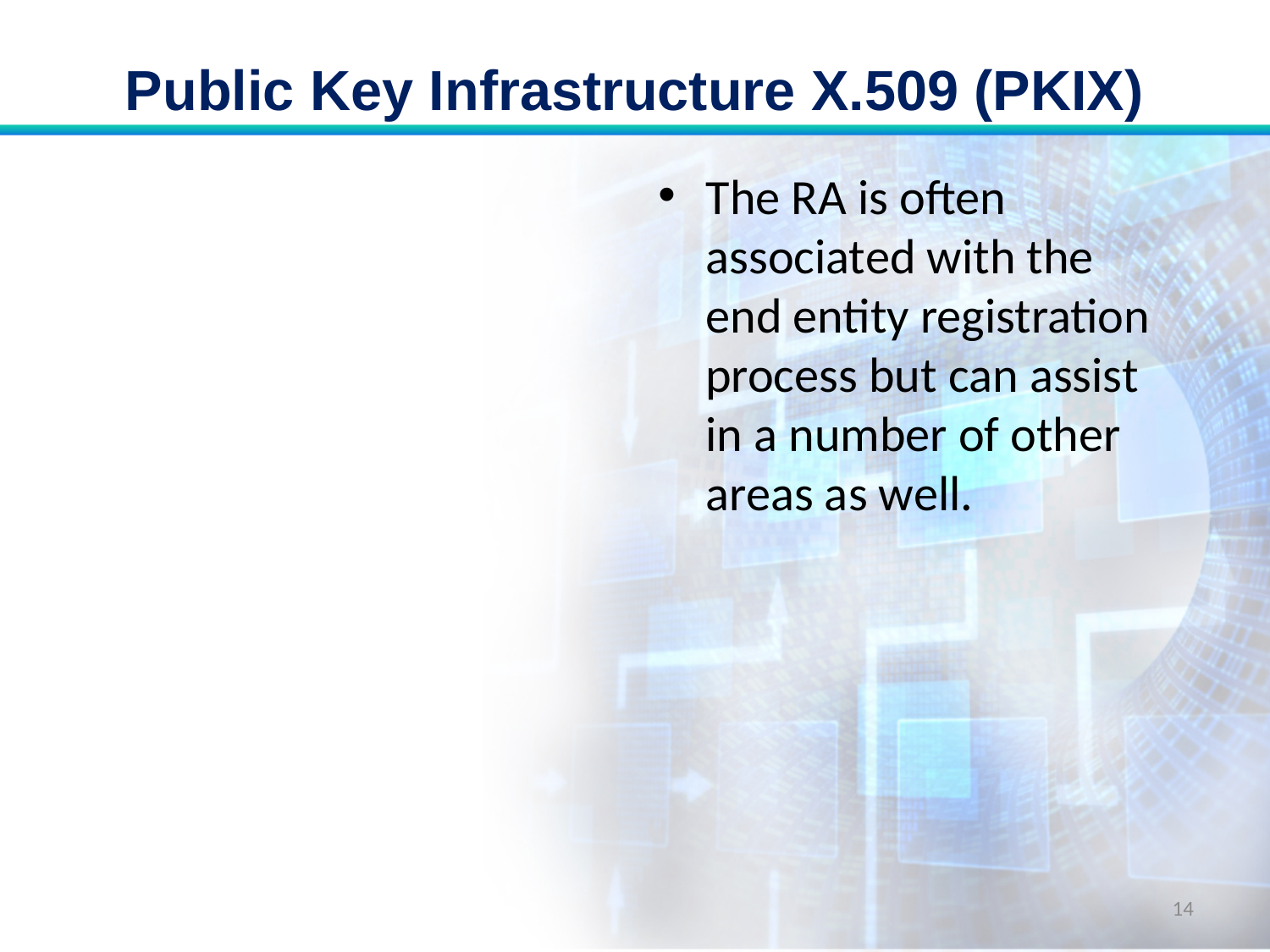

# Public Key Infrastructure X.509 (PKIX)
The RA is often associated with the end entity registration process but can assist in a number of other areas as well.
14